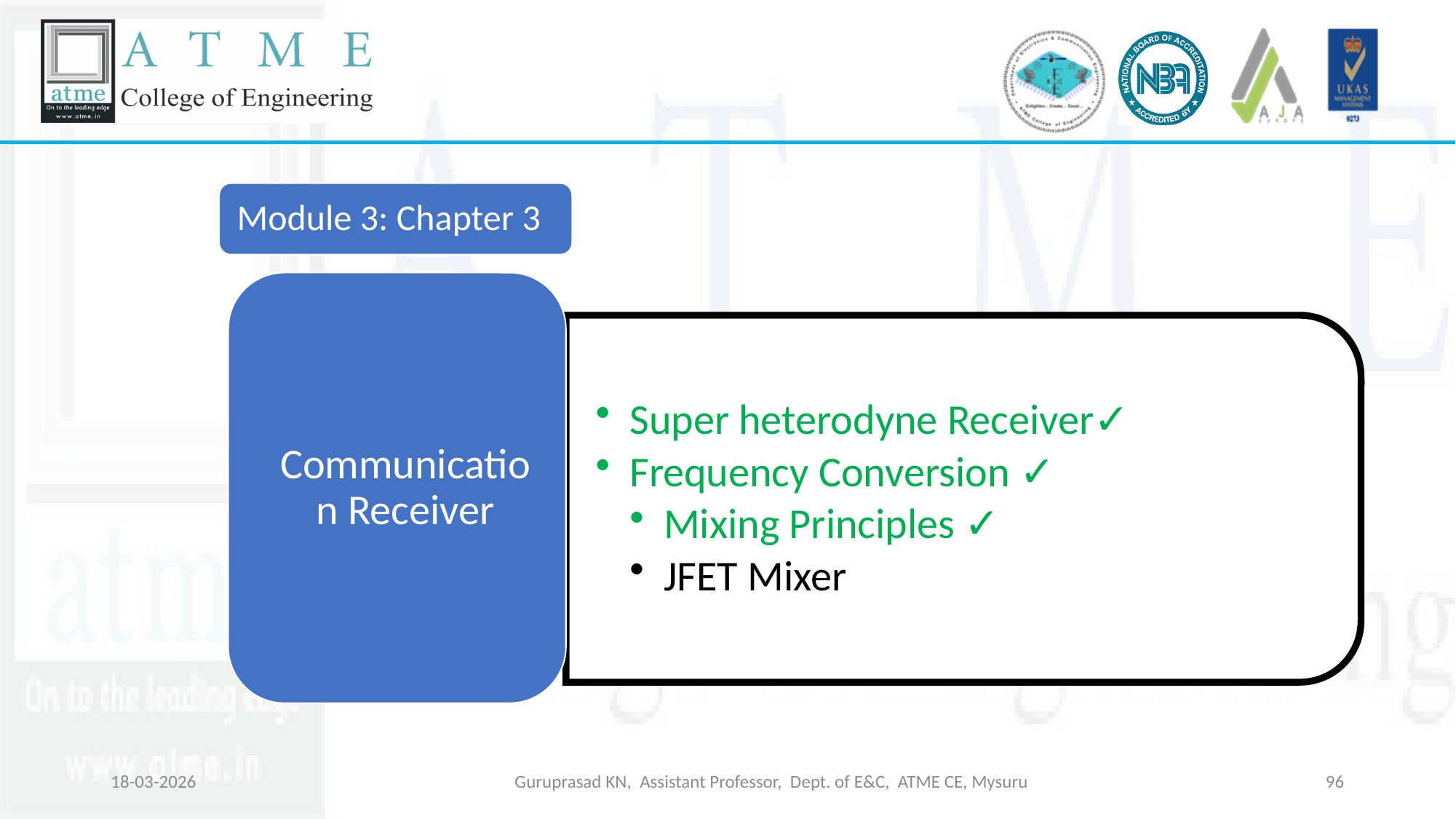

Module 3: Chapter 3
Super heterodyne Receiver✓
Frequency Conversion ✓
Mixing Principles ✓
JFET Mixer
Communication Receiver
18-03-2026
Guruprasad KN,  Assistant Professor,  Dept. of E&C,  ATME CE, Mysuru
96